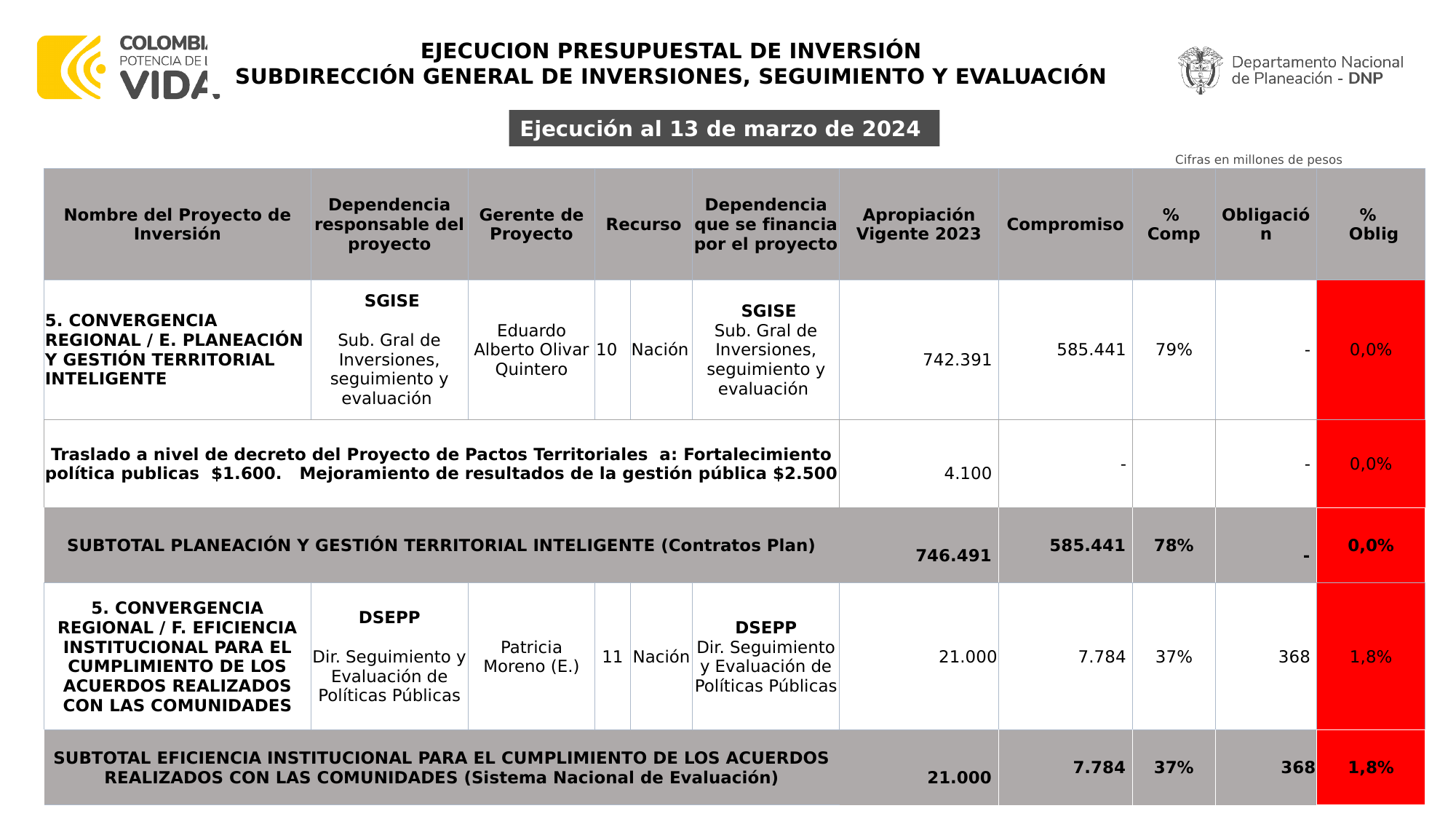

EJECUCION PRESUPUESTAL DE INVERSIÓN
SUBDIRECCIÓN GENERAL DE INVERSIONES, SEGUIMIENTO Y EVALUACIÓN
Ejecución al 13 de marzo de 2024
Cifras en millones de pesos
| Nombre del Proyecto de Inversión | Dependencia responsable del proyecto | Gerente de Proyecto | Recurso |  | Dependencia que se financia por el proyecto | Apropiación Vigente 2023 | Compromiso | % Comp | Obligación | % Oblig |
| --- | --- | --- | --- | --- | --- | --- | --- | --- | --- | --- |
| 5. CONVERGENCIA REGIONAL / E. PLANEACIÓN Y GESTIÓN TERRITORIAL INTELIGENTE | SGISE Sub. Gral de Inversiones, seguimiento y evaluación | Eduardo Alberto Olivar Quintero | 10 | Nación | SGISE Sub. Gral de Inversiones, seguimiento y evaluación | 742.391 | 585.441 | 79% | - | 0,0% |
| Traslado a nivel de decreto del Proyecto de Pactos Territoriales a: Fortalecimiento política publicas $1.600. Mejoramiento de resultados de la gestión pública $2.500 |  |  |  |  |  | 4.100 | - |  | - | 0,0% |
| SUBTOTAL PLANEACIÓN Y GESTIÓN TERRITORIAL INTELIGENTE (Contratos Plan) |  |  |  |  |  | 746.491 | 585.441 | 78% | - | 0,0% |
| 5. CONVERGENCIA REGIONAL / F. EFICIENCIA INSTITUCIONAL PARA EL CUMPLIMIENTO DE LOS ACUERDOS REALIZADOS CON LAS COMUNIDADES | DSEPP Dir. Seguimiento y Evaluación de Políticas Públicas | Patricia Moreno (E.) | 11 | Nación | DSEPP Dir. Seguimiento y Evaluación de Políticas Públicas | 21.000 | 7.784 | 37% | 368 | 1,8% |
| SUBTOTAL EFICIENCIA INSTITUCIONAL PARA EL CUMPLIMIENTO DE LOS ACUERDOS REALIZADOS CON LAS COMUNIDADES (Sistema Nacional de Evaluación) |  |  |  |  |  | 21.000 | 7.784 | 37% | 368 | 1,8% |